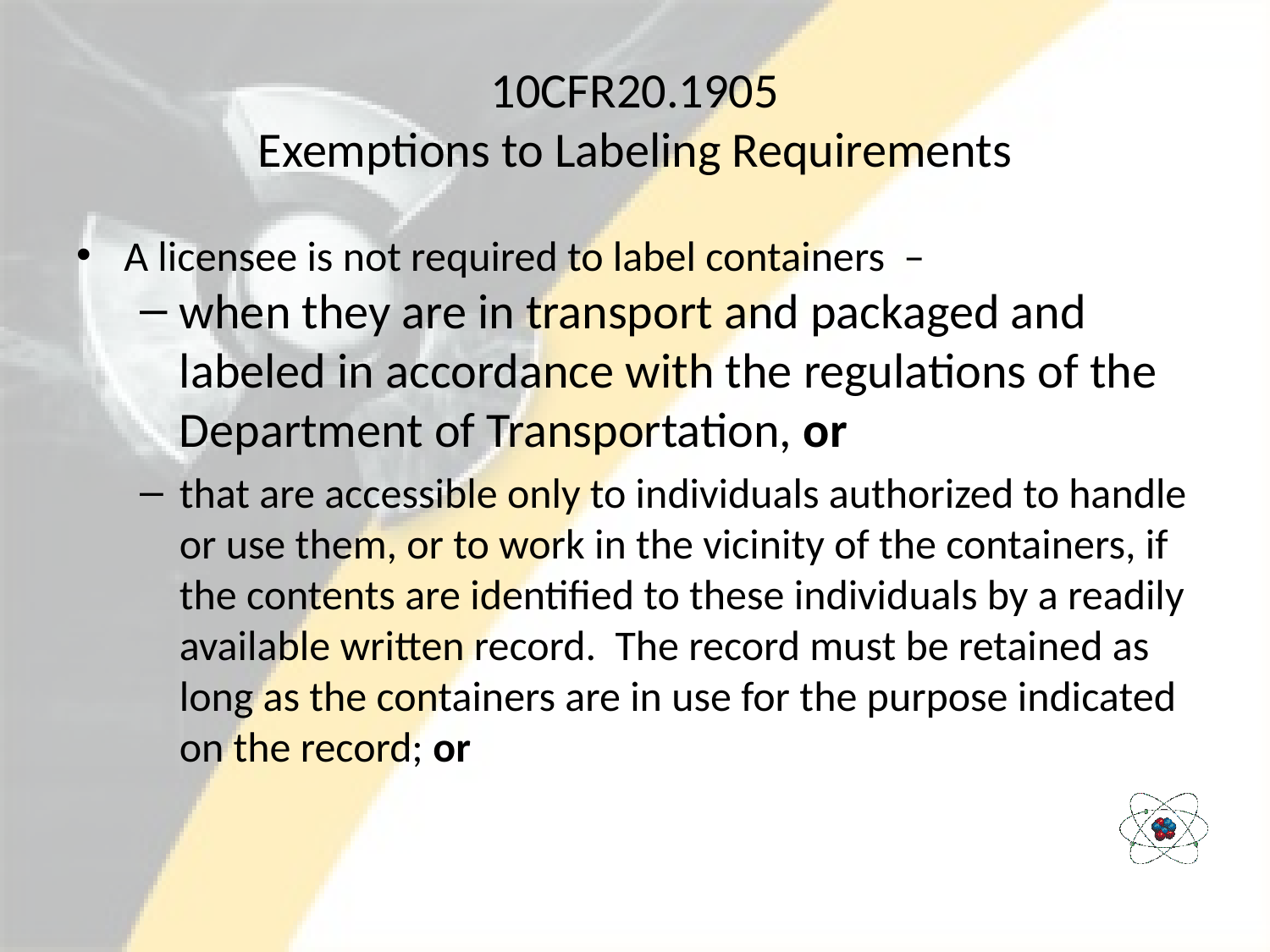

# 10CFR20.1905 Exemptions to Labeling Requirements
A licensee is not required to label containers  –
when they are in transport and packaged and labeled in accordance with the regulations of the Department of Transportation, or
that are accessible only to individuals authorized to handle or use them, or to work in the vicinity of the containers, if the contents are identified to these individuals by a readily available written record.  The record must be retained as long as the containers are in use for the purpose indicated on the record; or